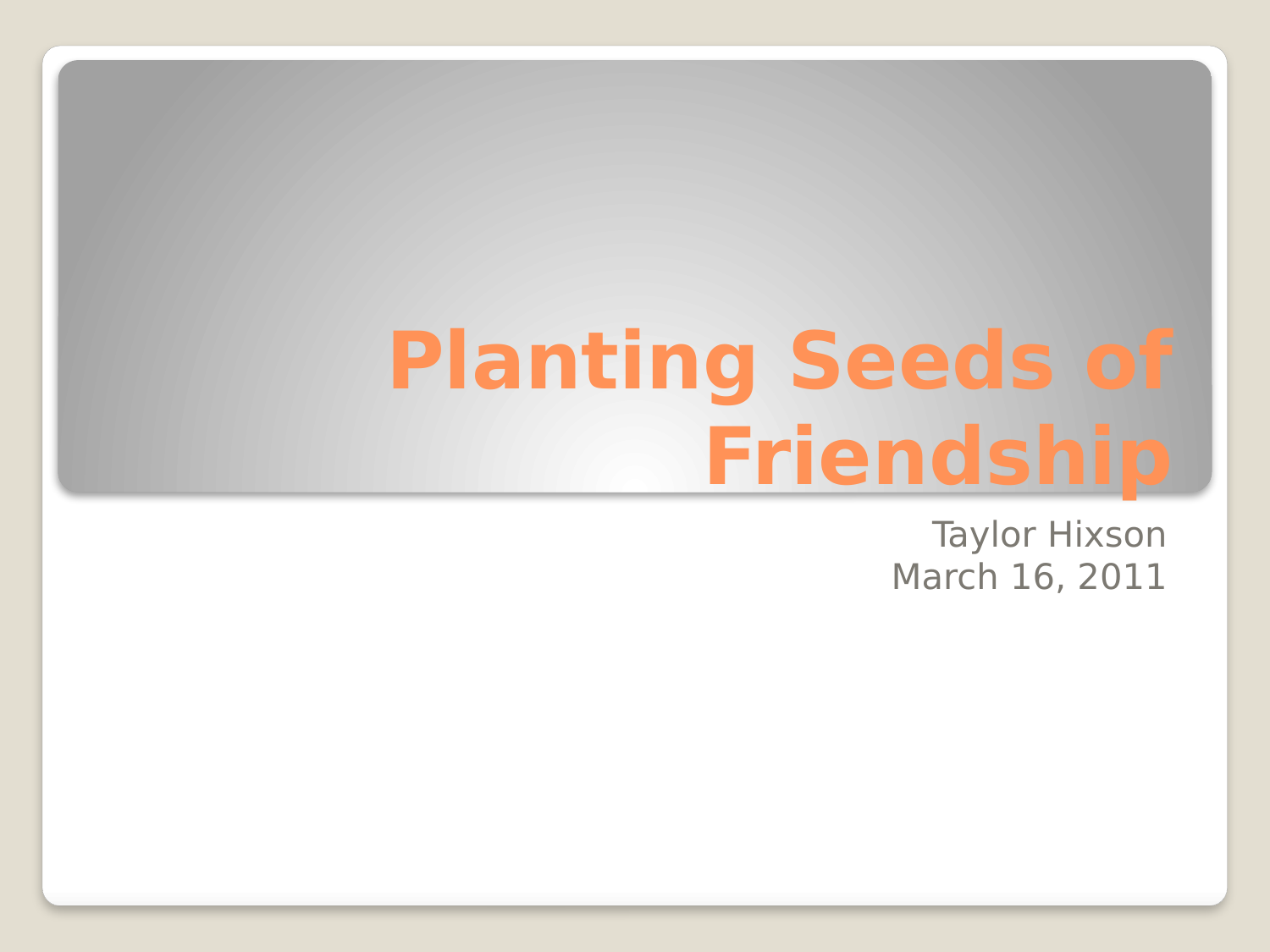

# Planting Seeds of Friendship
Taylor Hixson
March 16, 2011